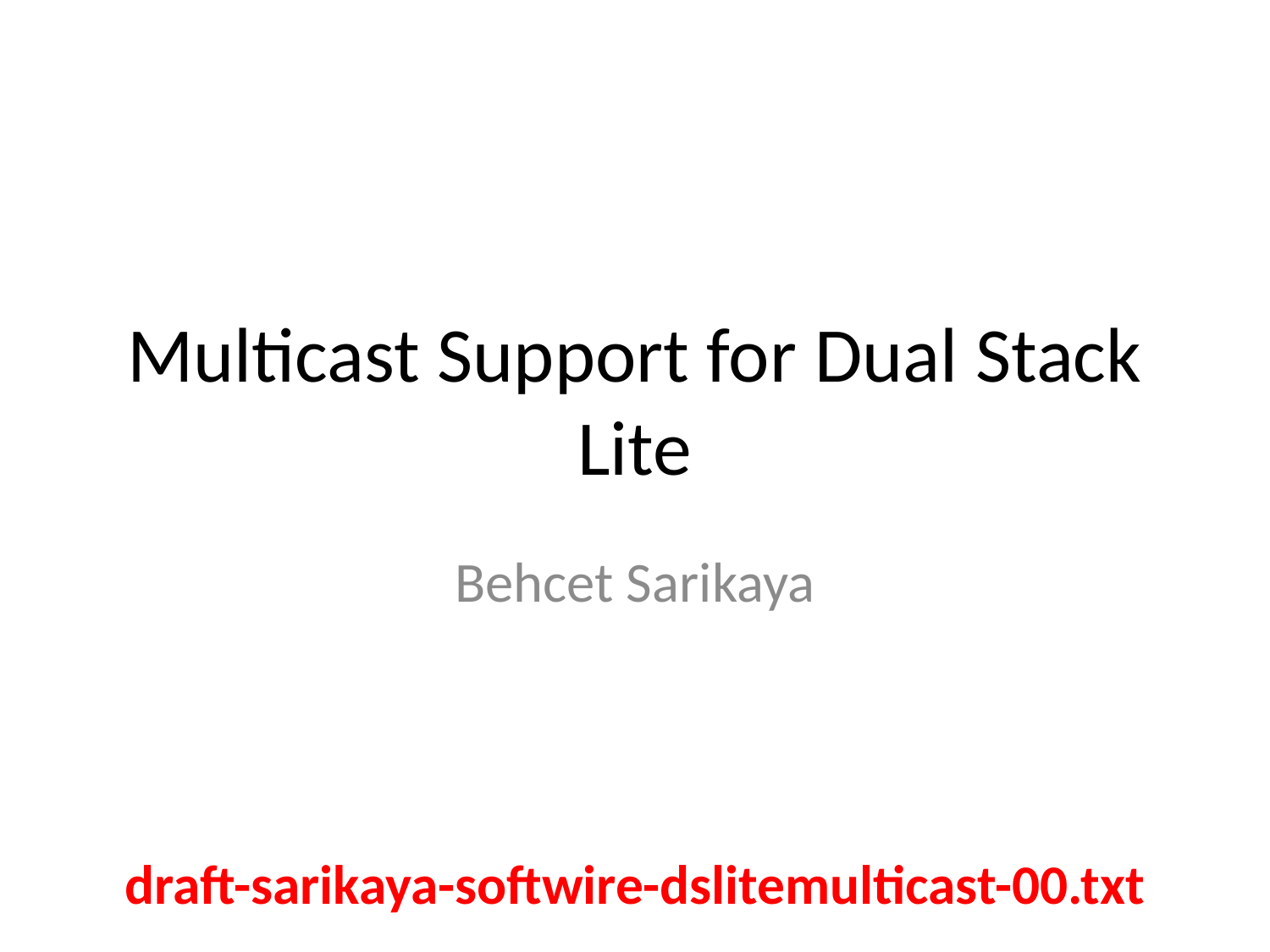

# Multicast Support for Dual Stack Lite
Behcet Sarikaya
draft-sarikaya-softwire-dslitemulticast-00.txt